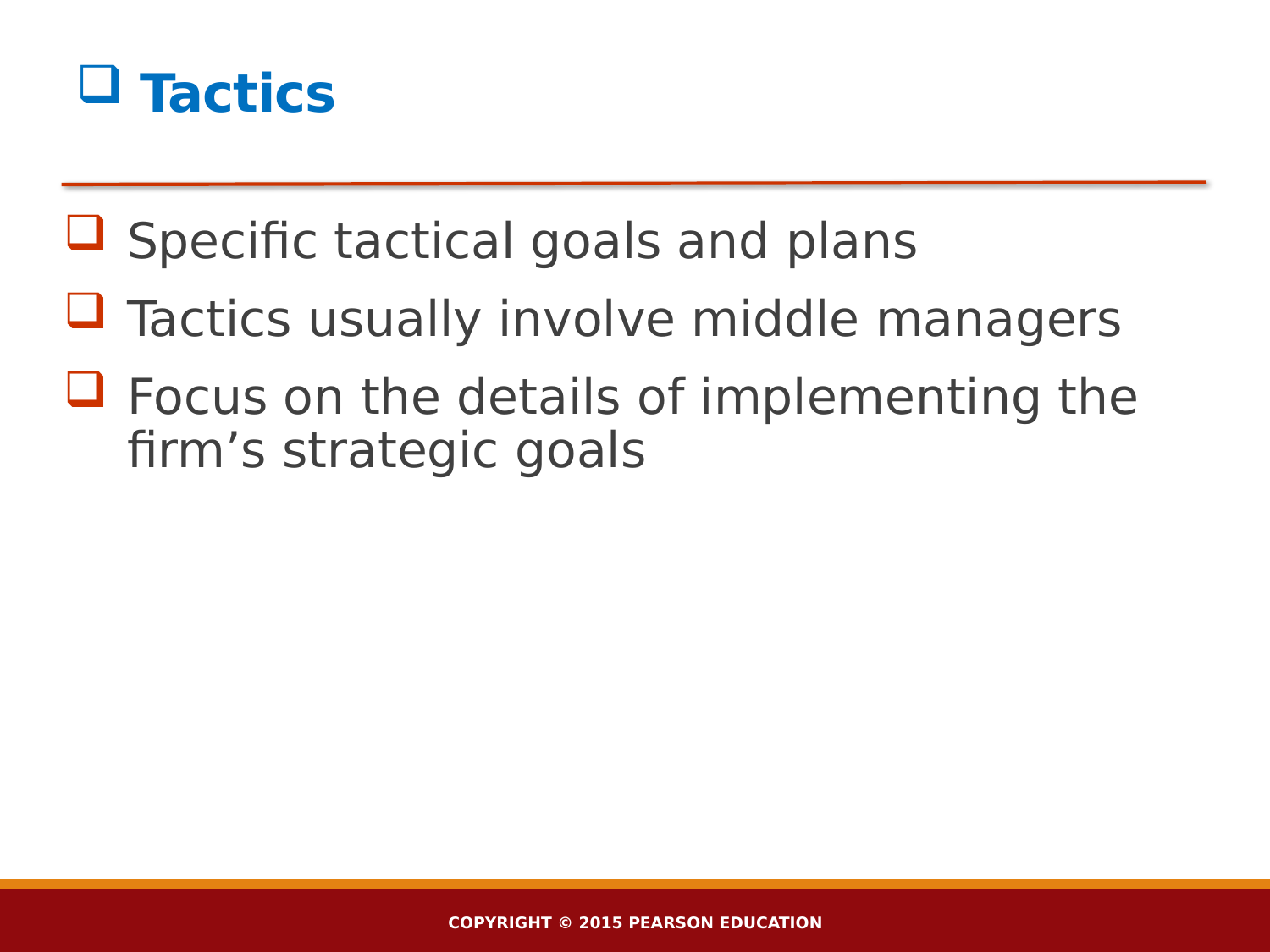

# Tactics
Specific tactical goals and plans
Tactics usually involve middle managers
Focus on the details of implementing the firm’s strategic goals

Copyright © 2015 Pearson Education